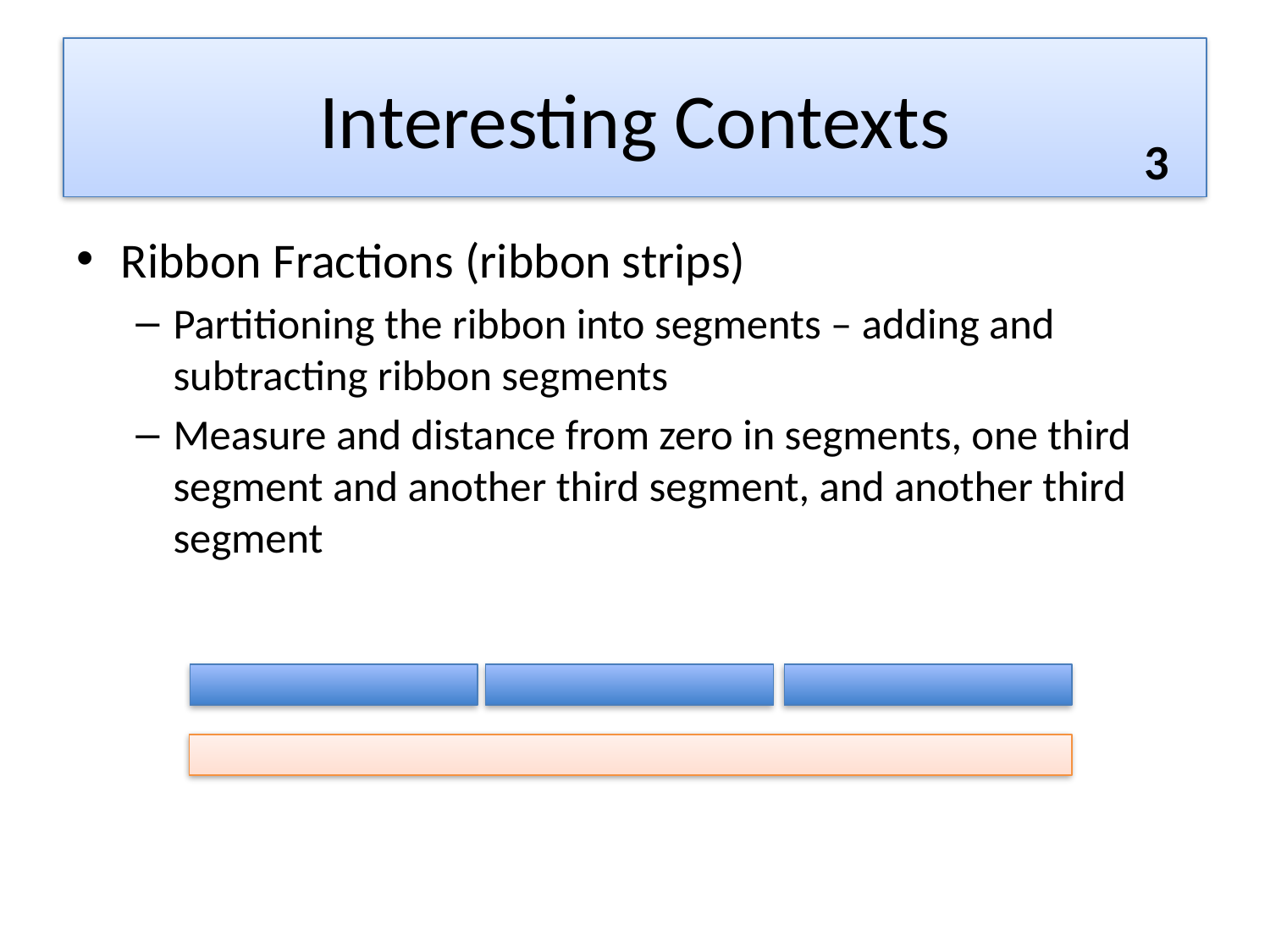

# Interesting Contexts
3
Ribbon Fractions (ribbon strips)
Partitioning the ribbon into segments – adding and subtracting ribbon segments
Measure and distance from zero in segments, one third segment and another third segment, and another third segment